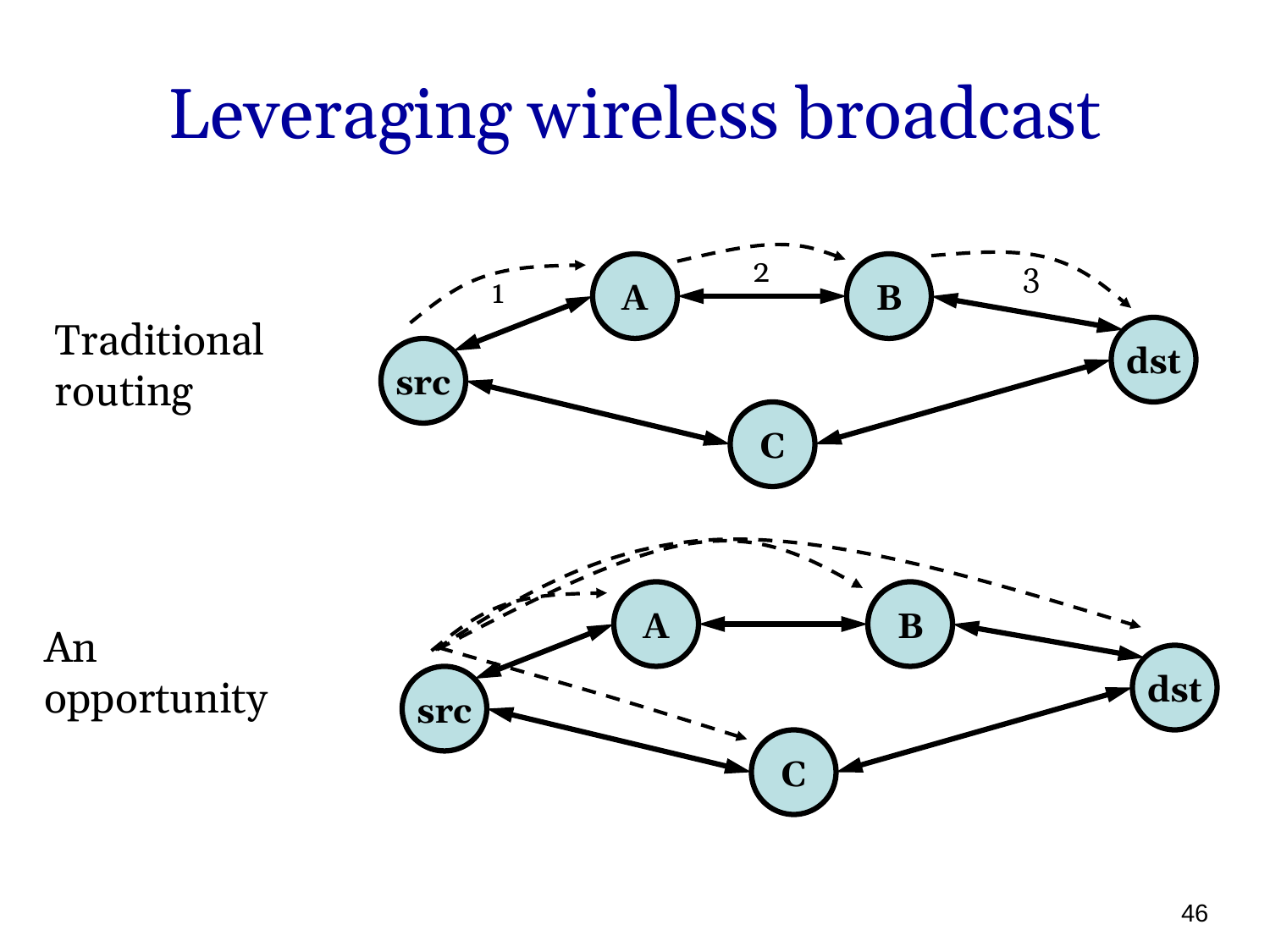

# Leveraging wireless broadcast
2
3
A
B
1
Traditional routing
dst
src
C

A
B

An opportunity
dst

src
C
46